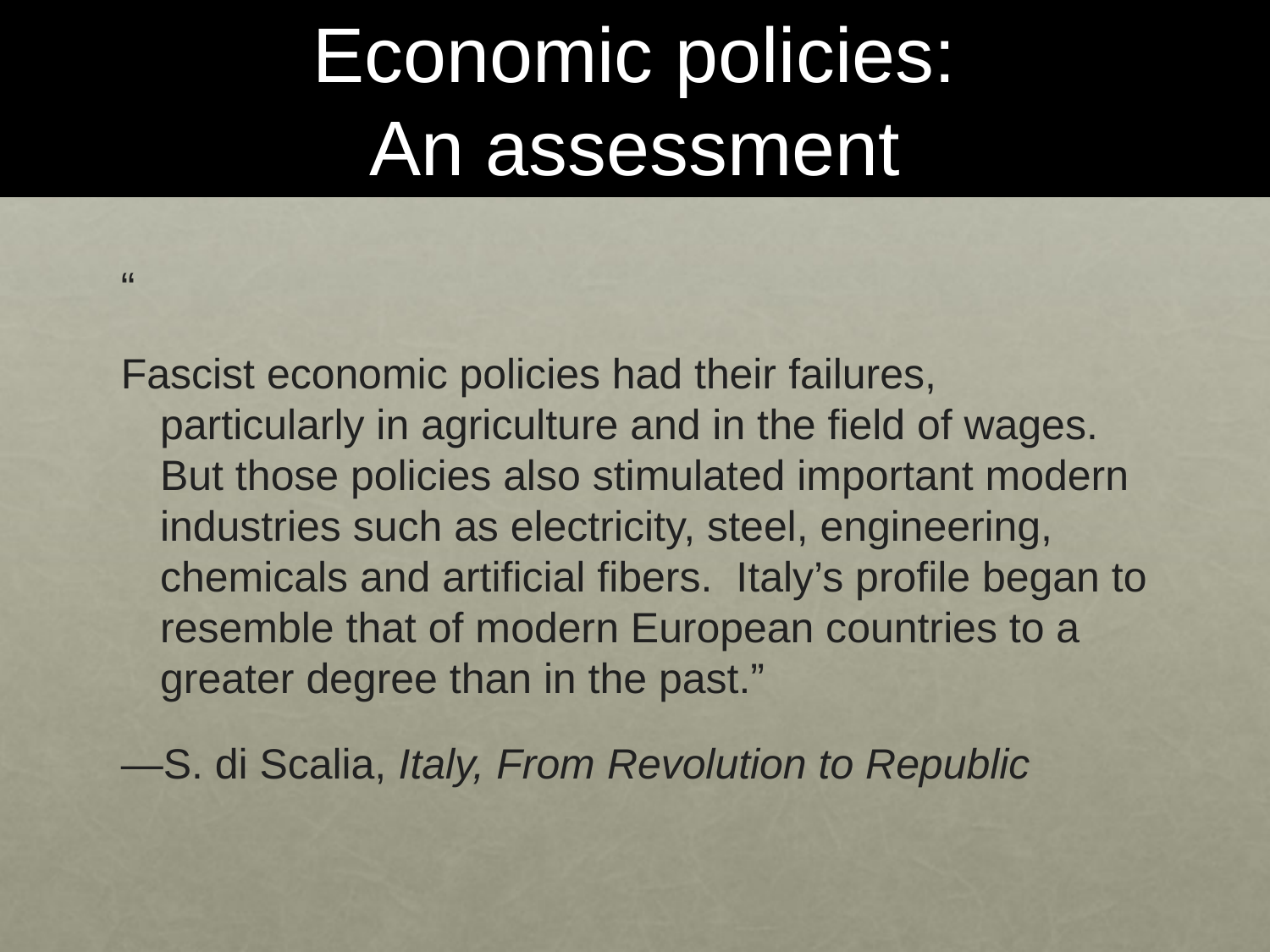

# Economic policies: An assessment
“
Fascist economic policies had their failures, particularly in agriculture and in the field of wages.  But those policies also stimulated important modern industries such as electricity, steel, engineering, chemicals and artificial fibers.  Italy’s profile began to resemble that of modern European countries to a greater degree than in the past.”
—S. di Scalia, Italy, From Revolution to Republic